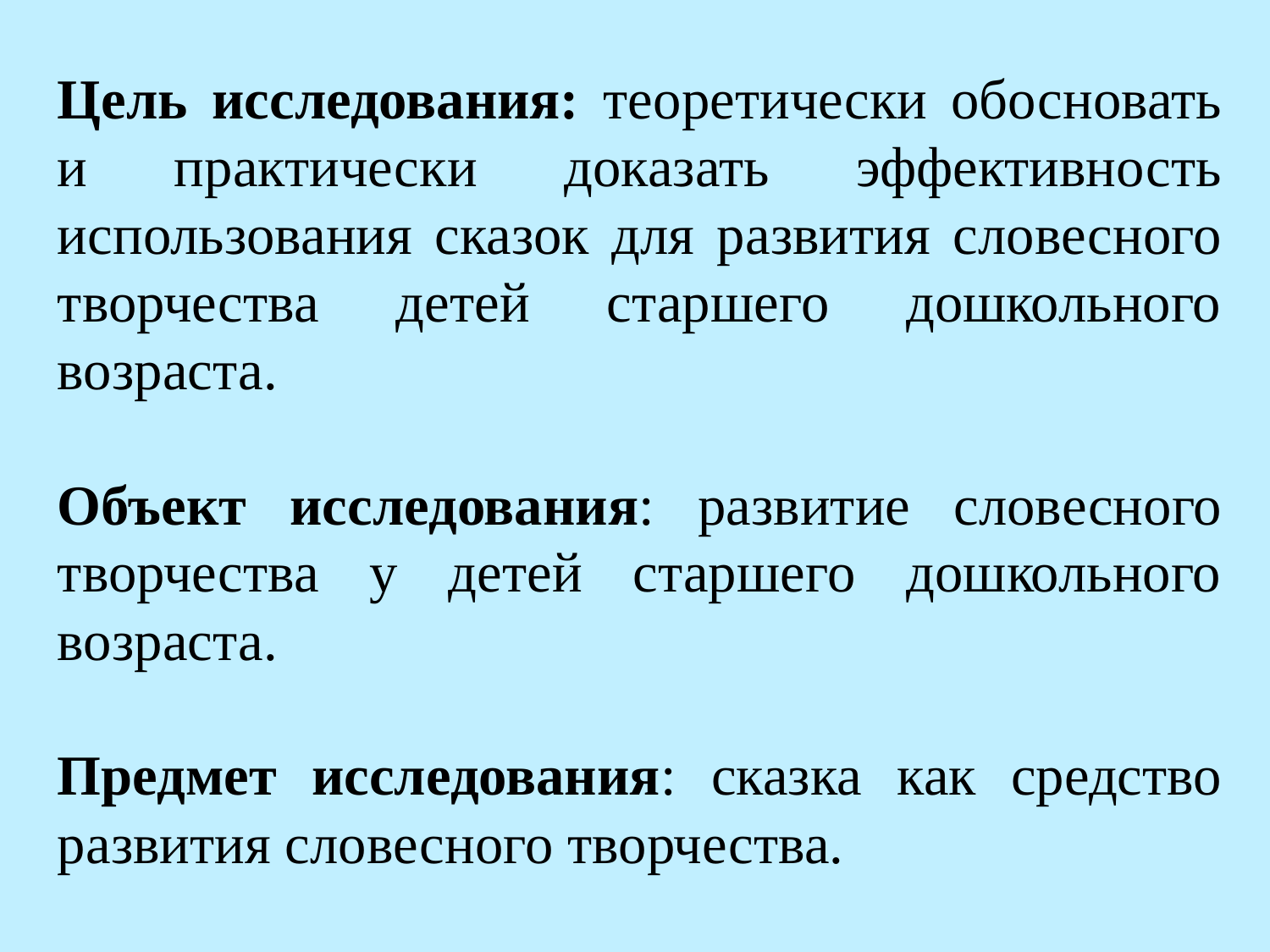

Цель исследования: теоретически обосновать и практически доказать эффективность использования сказок для развития словесного творчества детей старшего дошкольного возраста.

Объект исследования: развитие словесного творчества у детей старшего дошкольного возраста.

Предмет исследования: сказка как средство развития словесного творчества.